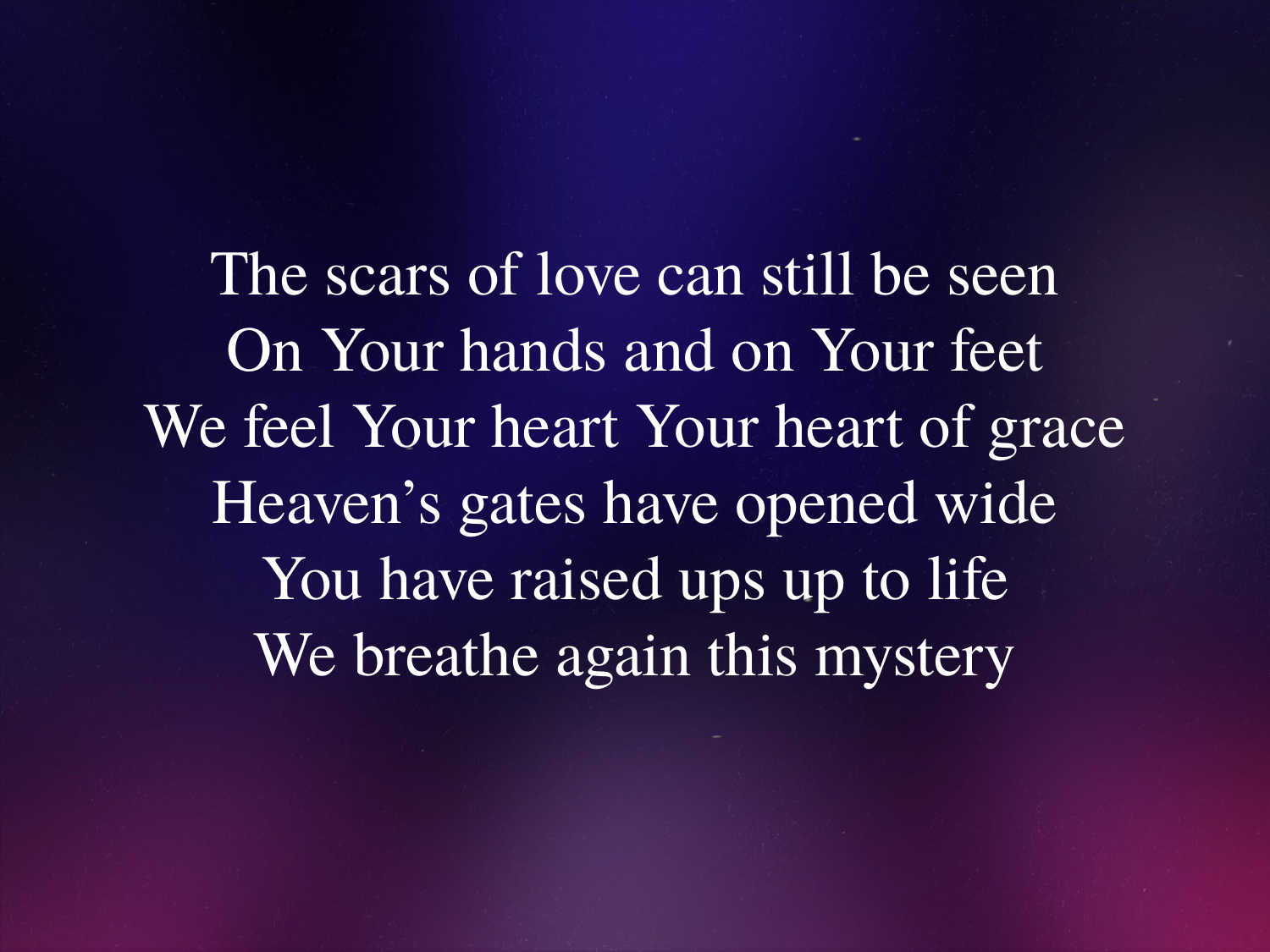

# The scars of love can still be seen On Your hands and on Your feet We feel Your heart Your heart of grace Heaven’s gates have opened wide You have raised ups up to life We breathe again this mystery